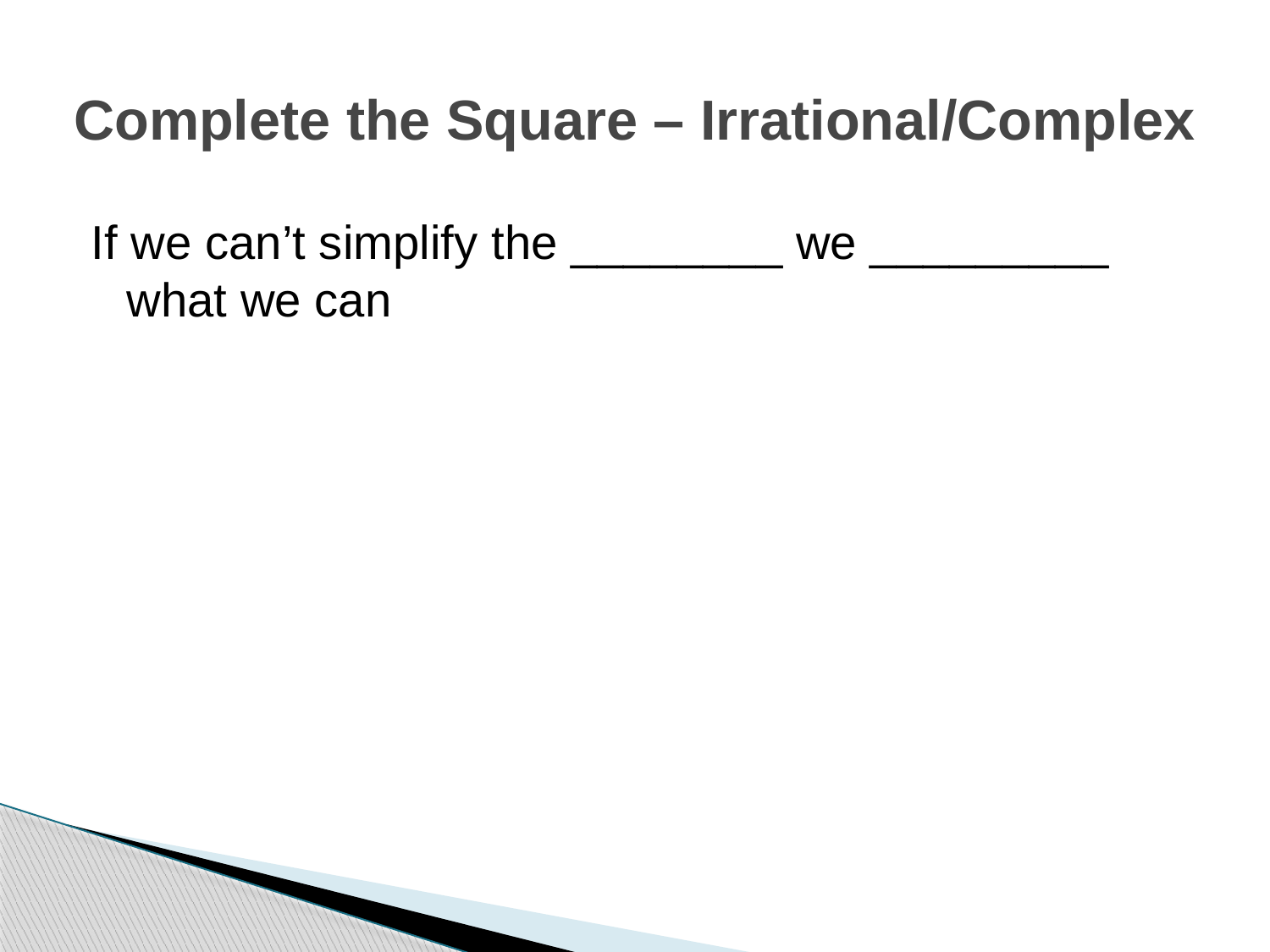

# Complete the Square – Irrational/Complex
If we can’t simplify the ________ we _________ what we can